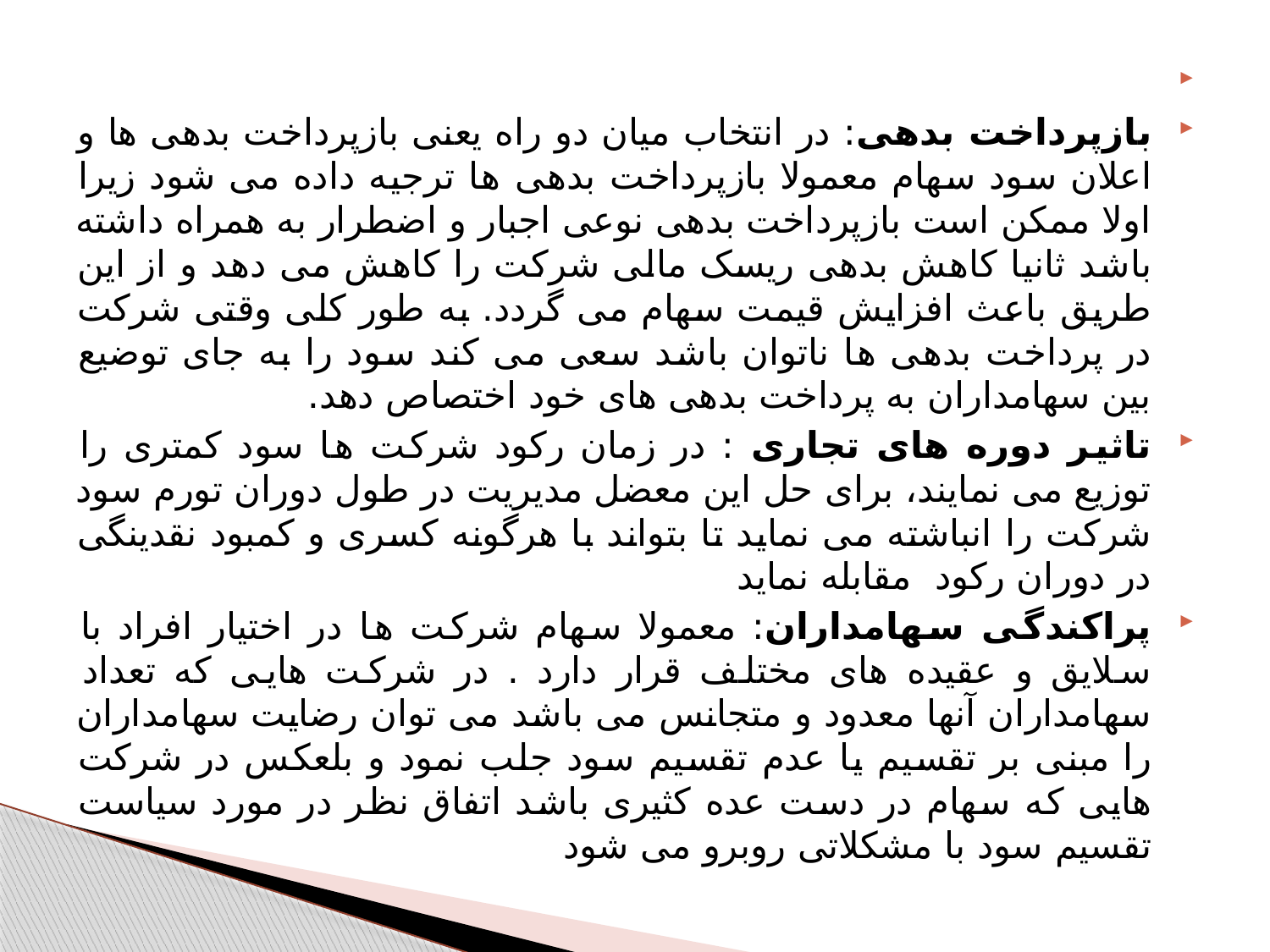

بازپرداخت بدهی: در انتخاب میان دو راه یعنی بازپرداخت بدهی ها و اعلان سود سهام معمولا بازپرداخت بدهی ها ترجیه داده می شود زیرا اولا ممکن است بازپرداخت بدهی نوعی اجبار و اضطرار به همراه داشته باشد ثانیا کاهش بدهی ریسک مالی شرکت را کاهش می دهد و از این طریق باعث افزایش قیمت سهام می گردد. به طور کلی وقتی شرکت در پرداخت بدهی ها ناتوان باشد سعی می کند سود را به جای توضیع بین سهامداران به پرداخت بدهی های خود اختصاص دهد.
تاثیر دوره های تجاری : در زمان رکود شرکت ها سود کمتری را توزیع می نمایند، برای حل این معضل مدیریت در طول دوران تورم سود شرکت را انباشته می نماید تا بتواند با هرگونه کسری و کمبود نقدینگی در دوران رکود  مقابله نماید
پراکندگی سهامداران: معمولا سهام شرکت ها در اختیار افراد با سلایق و عقیده های مختلف قرار دارد . در شرکت هایی که تعداد سهامداران آنها معدود و متجانس می باشد می توان رضایت سهامداران را مبنی بر تقسیم یا عدم تقسیم سود جلب نمود و بلعکس در شرکت هایی که سهام در دست عده کثیری باشد اتفاق نظر در مورد سیاست تقسیم سود با مشکلاتی روبرو می شود